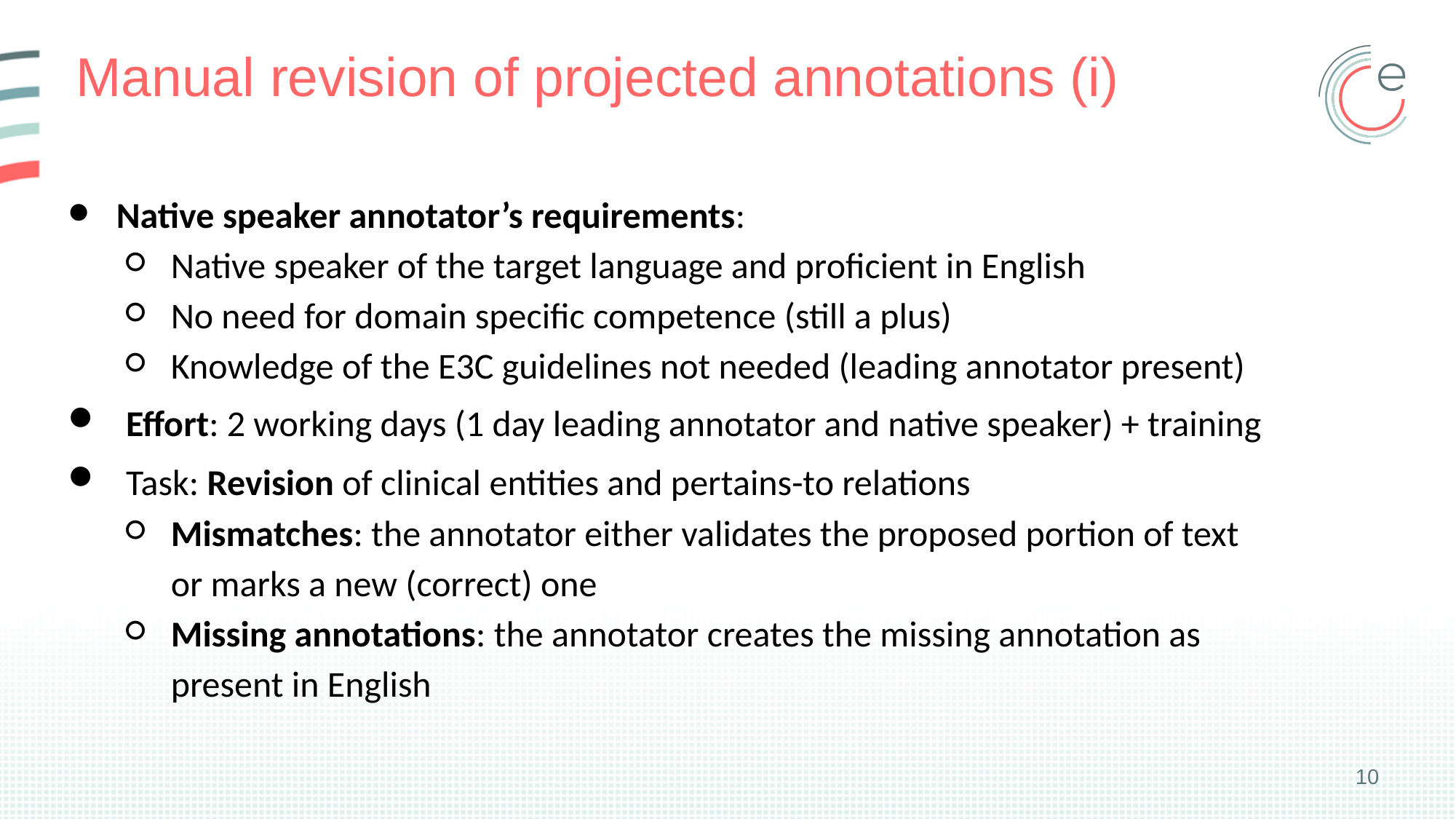

# Manual revision of projected annotations (i)
Native speaker annotator’s requirements:
Native speaker of the target language and proficient in English
No need for domain specific competence (still a plus)
Knowledge of the E3C guidelines not needed (leading annotator present)
 Effort: 2 working days (1 day leading annotator and native speaker) + training
 Task: Revision of clinical entities and pertains-to relations
Mismatches: the annotator either validates the proposed portion of text or marks a new (correct) one
Missing annotations: the annotator creates the missing annotation as present in English